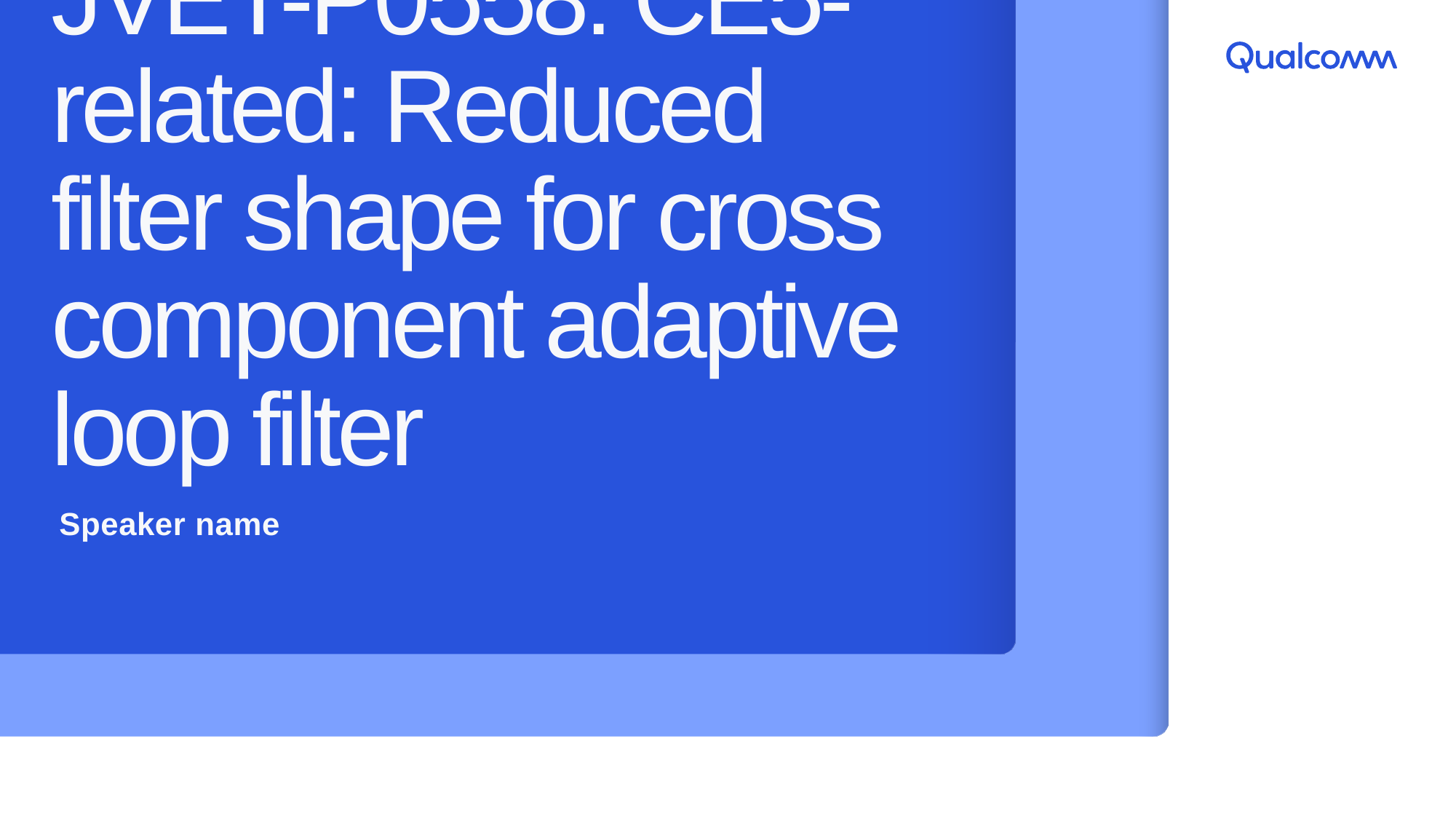

# JVET-P0558: CE5-related: Reduced filter shape for cross component adaptive loop filter
Speaker name